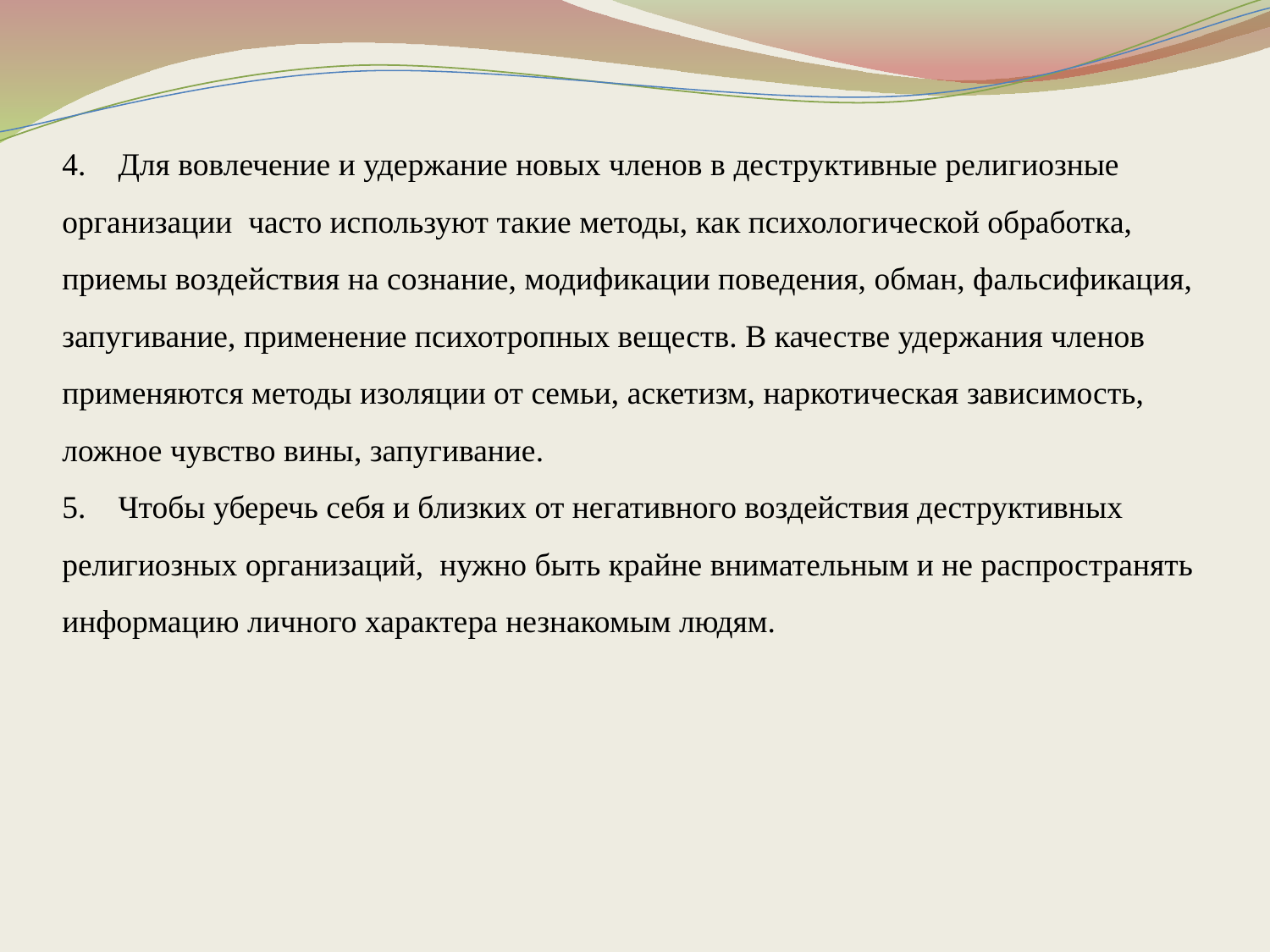

4.    Для вовлечение и удержание новых членов в деструктивные религиозные организации  часто используют такие методы, как психологической обработка, приемы воздействия на сознание, модификации поведения, обман, фальсификация, запугивание, применение психотропных веществ. В качестве удержания членов применяются методы изоляции от семьи, аскетизм, наркотическая зависимость, ложное чувство вины, запугивание.
5.    Чтобы уберечь себя и близких от негативного воздействия деструктивных религиозных организаций,  нужно быть крайне внимательным и не распространять информацию личного характера незнакомым людям.